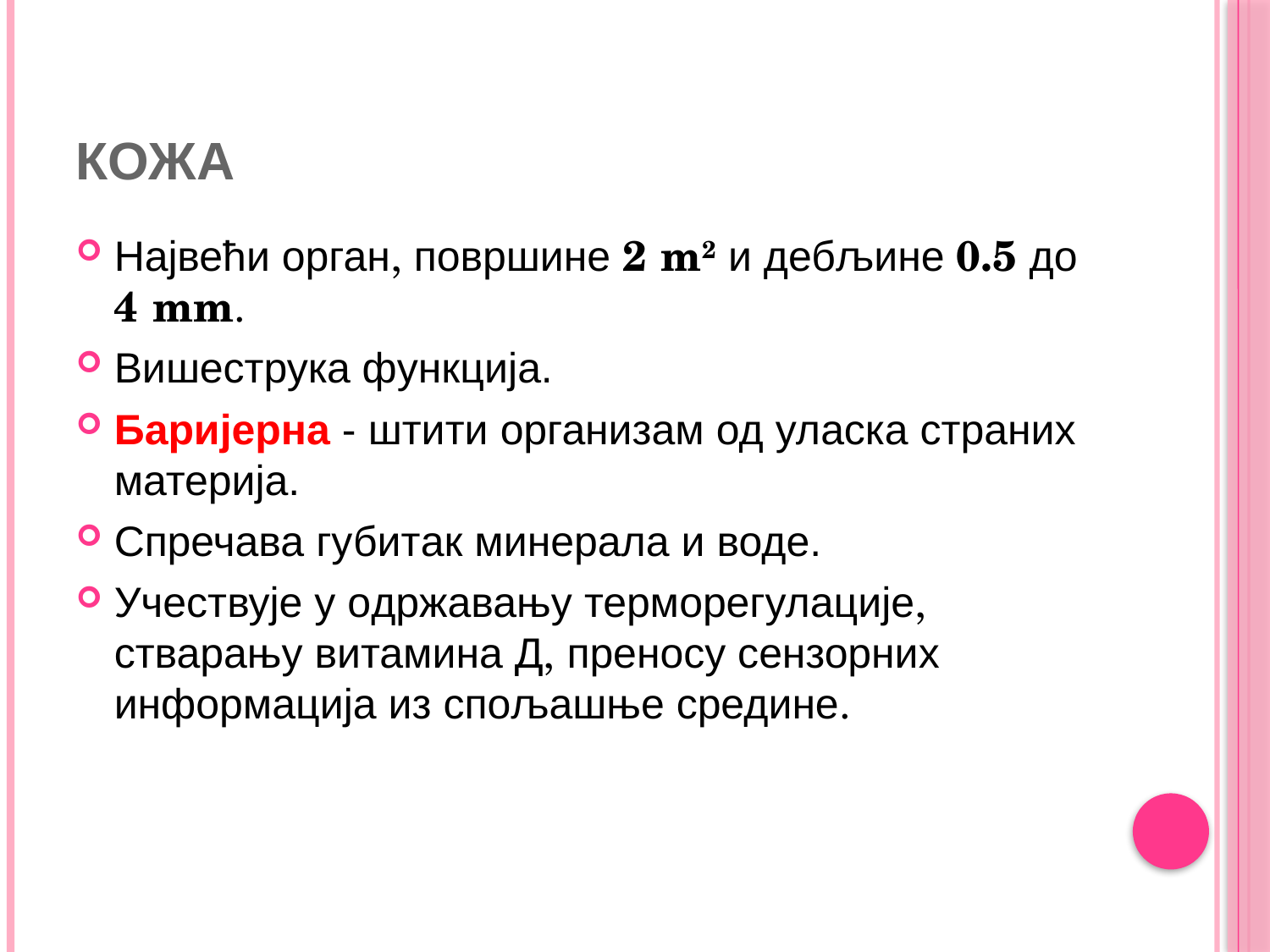

# Кожа
Највећи орган, површине 2 m2 и дебљине 0.5 до 4 mm.
Вишеструка функција.
Баријерна - штити организам од уласка страних материја.
Спречава губитак минерала и воде.
Учествује у одржавању терморегулације, стварању витамина Д, преносу сензорних информација из спољашње средине.